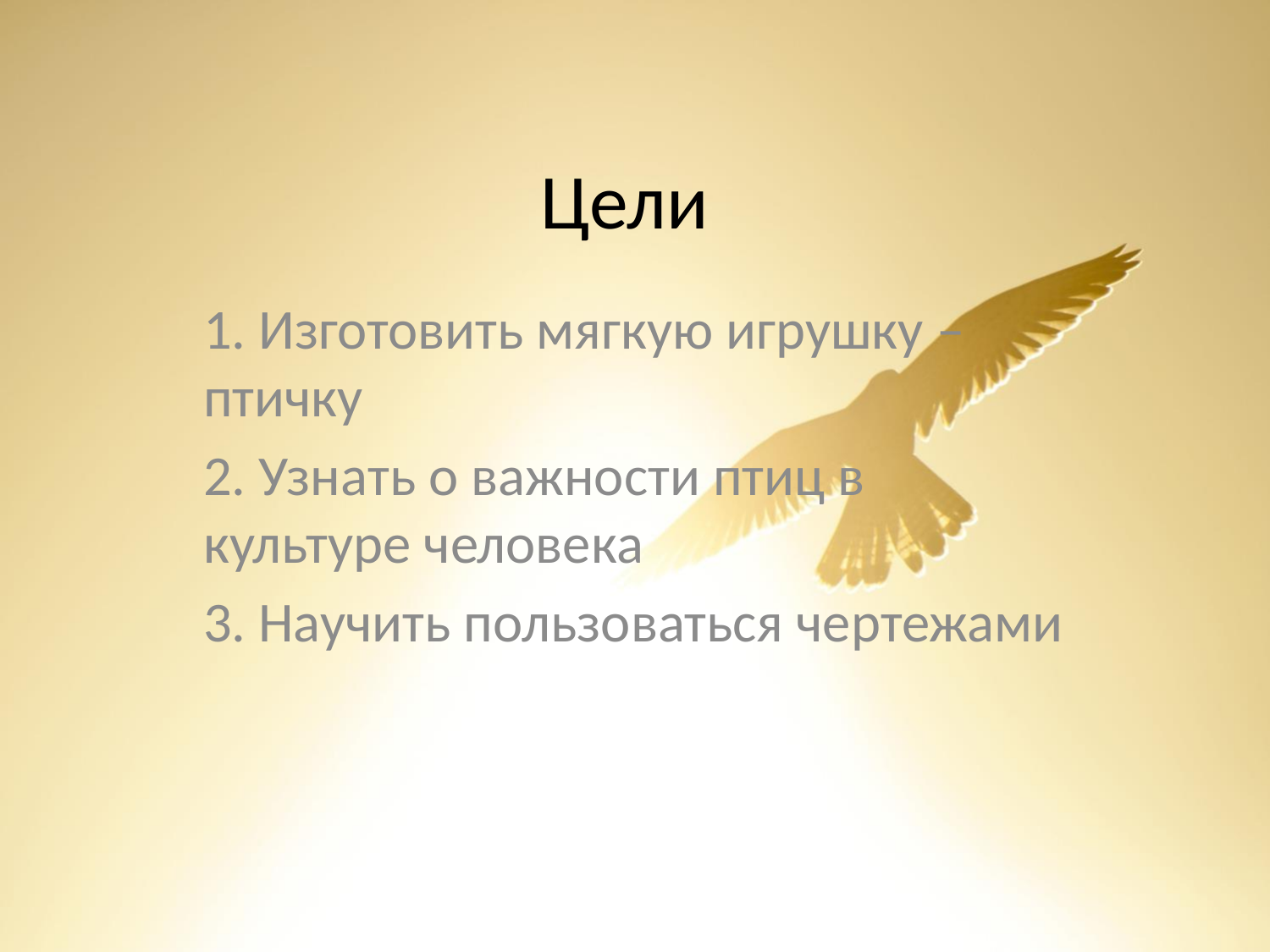

# Цели
1. Изготовить мягкую игрушку – птичку
2. Узнать о важности птиц в культуре человека
3. Научить пользоваться чертежами